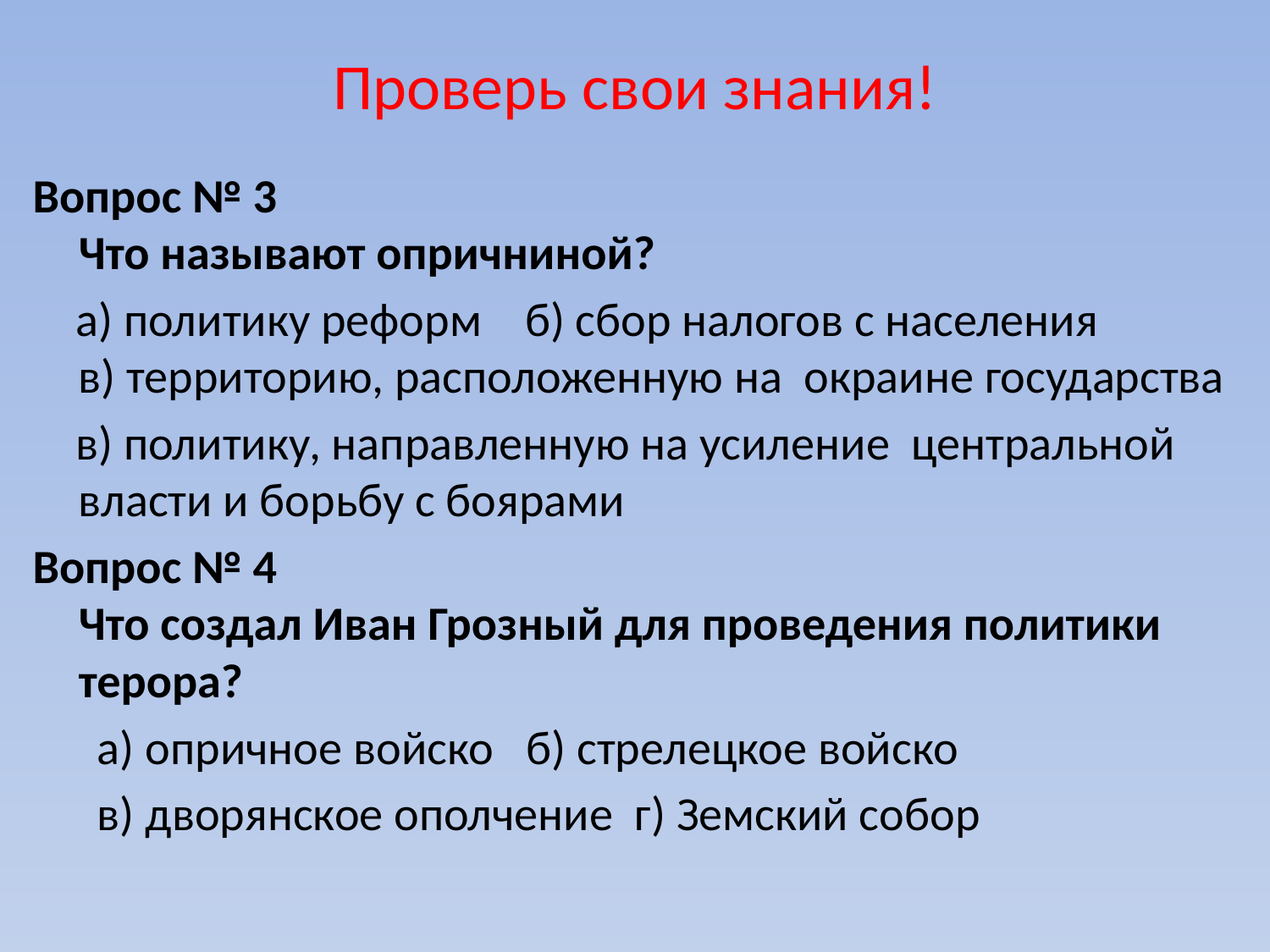

# Проверь свои знания!
Вопрос № 3 
Что называют опричниной?
    а) политику реформ    б) сбор налогов с населения
в) территорию, расположенную на  окраине государства
    в) политику, направленную на усиление  центральной власти и борьбу с боярами
Вопрос № 4 
Что создал Иван Грозный для проведения политики терора?
      а) опричное войско   б) стрелецкое войско
      в) дворянское ополчение  г) Земский собор